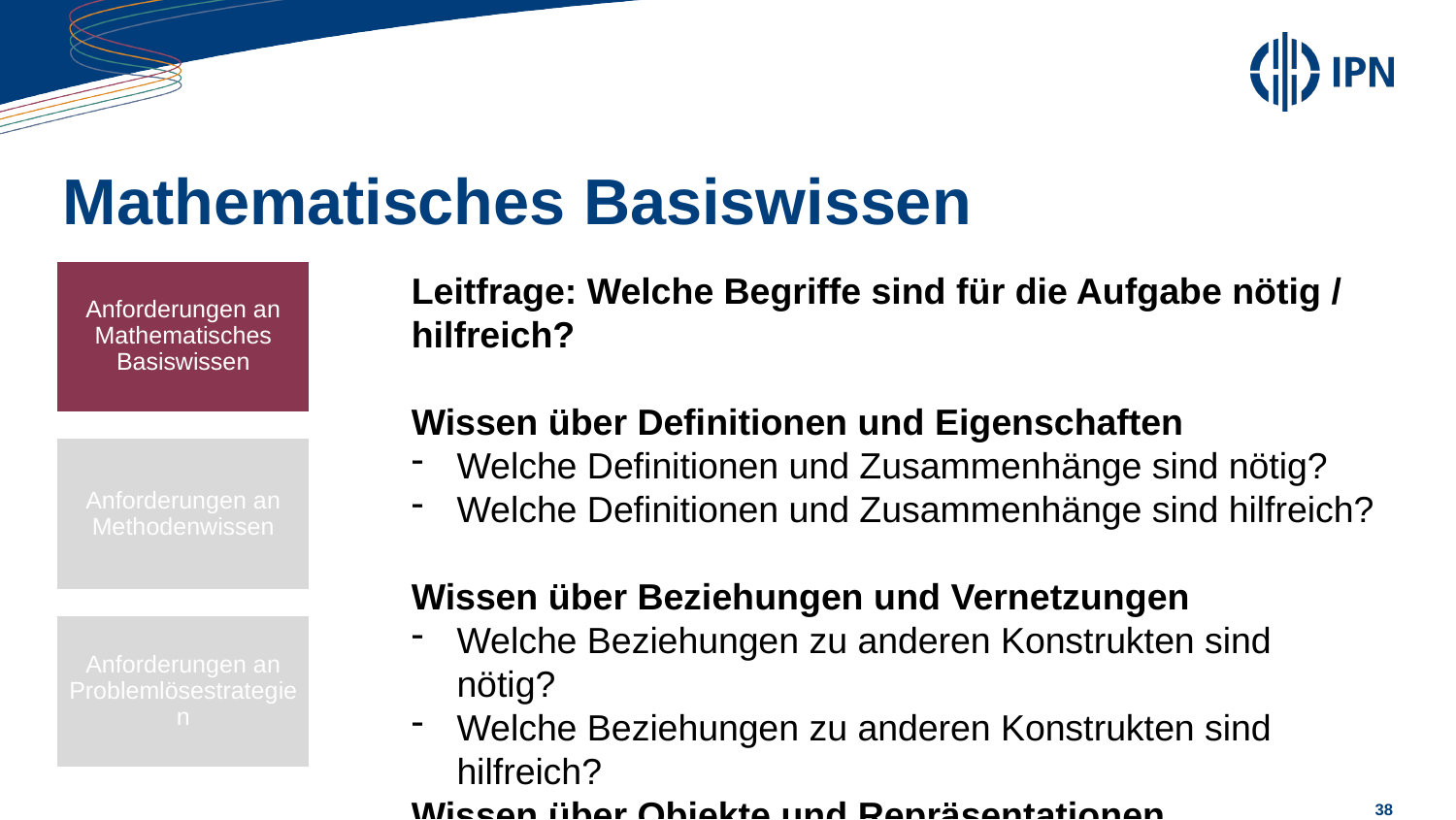

# Mathematisches Basiswissen
Leitfrage: Welche Begriffe sind für die Aufgabe nötig / hilfreich?

Wissen über Definitionen und Eigenschaften
Welche Definitionen und Zusammenhänge sind nötig?
Welche Definitionen und Zusammenhänge sind hilfreich?
Wissen über Beziehungen und Vernetzungen
Welche Beziehungen zu anderen Konstrukten sind nötig?
Welche Beziehungen zu anderen Konstrukten sind hilfreich?
Wissen über Objekte und Repräsentationen
Wie wichtig ist Wissen über verschiedene Repräsentationen?
Anforderungen an Mathematisches Basiswissen
Anforderungen an Methodenwissen
Anforderungen an Problemlösestrategien

38